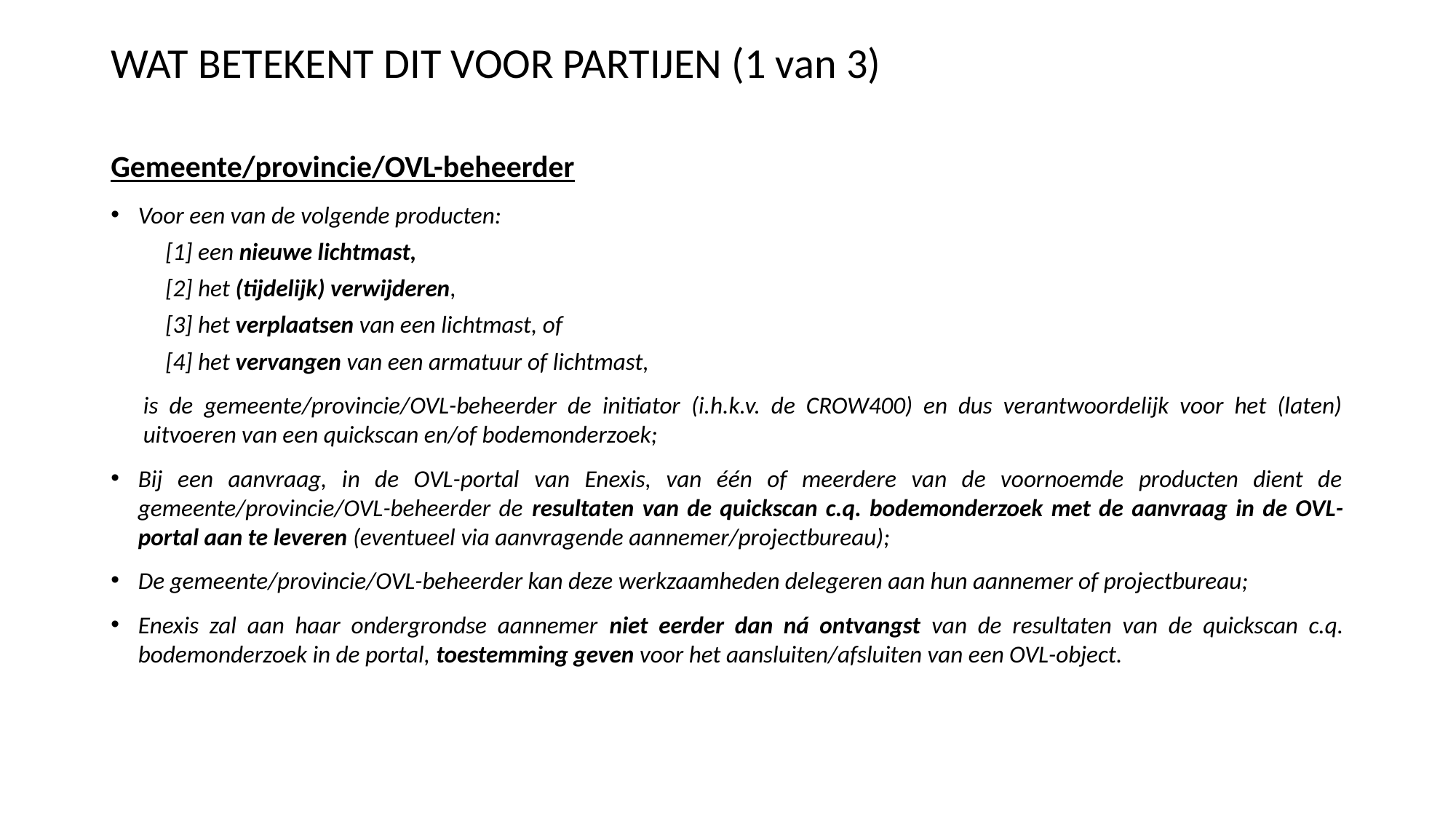

# WAT BETEKENT DIT VOOR PARTIJEN (1 van 3)
Gemeente/provincie/OVL-beheerder
Voor een van de volgende producten:
[1] een nieuwe lichtmast,
[2] het (tijdelijk) verwijderen,
[3] het verplaatsen van een lichtmast, of
[4] het vervangen van een armatuur of lichtmast,
is de gemeente/provincie/OVL-beheerder de initiator (i.h.k.v. de CROW400) en dus verantwoordelijk voor het (laten) uitvoeren van een quickscan en/of bodemonderzoek;
Bij een aanvraag, in de OVL-portal van Enexis, van één of meerdere van de voornoemde producten dient de gemeente/provincie/OVL-beheerder de resultaten van de quickscan c.q. bodemonderzoek met de aanvraag in de OVL-portal aan te leveren (eventueel via aanvragende aannemer/projectbureau);
De gemeente/provincie/OVL-beheerder kan deze werkzaamheden delegeren aan hun aannemer of projectbureau;
Enexis zal aan haar ondergrondse aannemer niet eerder dan ná ontvangst van de resultaten van de quickscan c.q. bodemonderzoek in de portal, toestemming geven voor het aansluiten/afsluiten van een OVL-object.